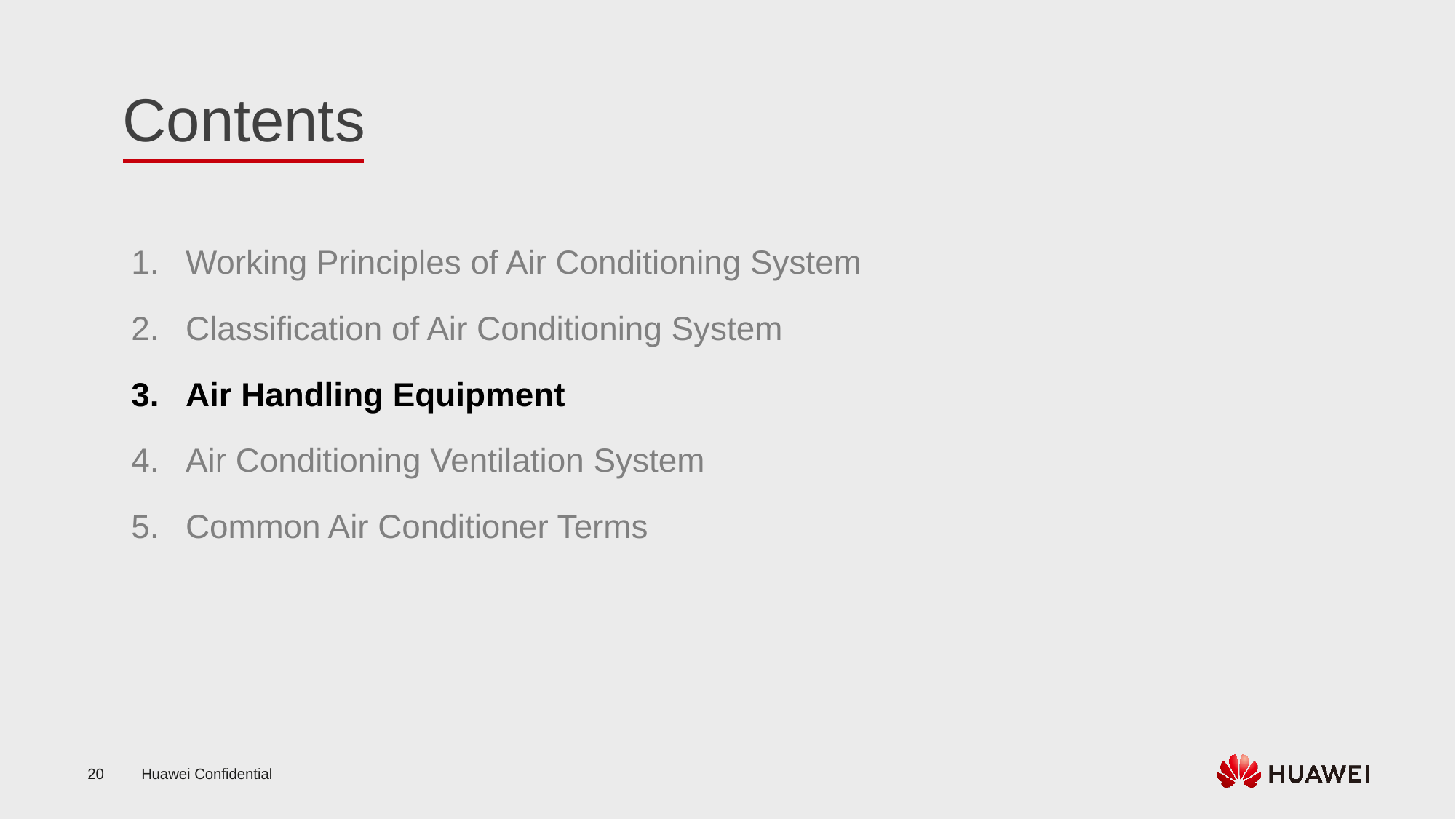

Working Principles of Air Conditioning System
Classification of Air Conditioning System
Air Handling Equipment
Air Conditioning Ventilation System
Common Air Conditioner Terms